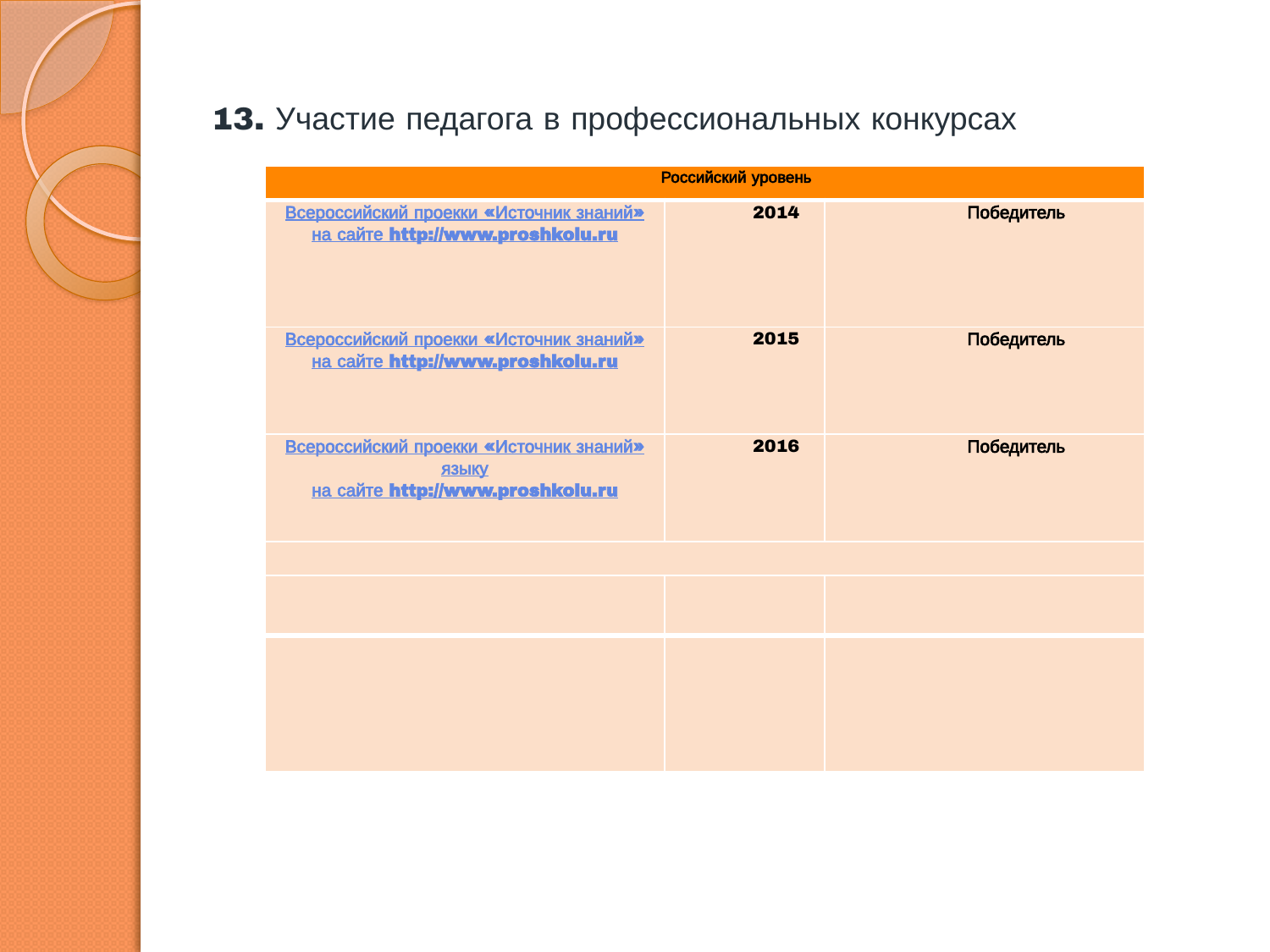

# 13. Участие педагога в профессиональных конкурсах
| Российский уровень |  |  |
| --- | --- | --- |
| Всероссийский проекки «Источник знаний» на сайте http://www.proshkolu.ru | 2014 | Победитель |
| Всероссийский проекки «Источник знаний» на сайте http://www.proshkolu.ru | 2015 | Победитель |
| Всероссийский проекки «Источник знаний» языку на сайте http://www.proshkolu.ru | 2016 | Победитель |
|  |  |  |
|  |  |  |
|  |  |  |